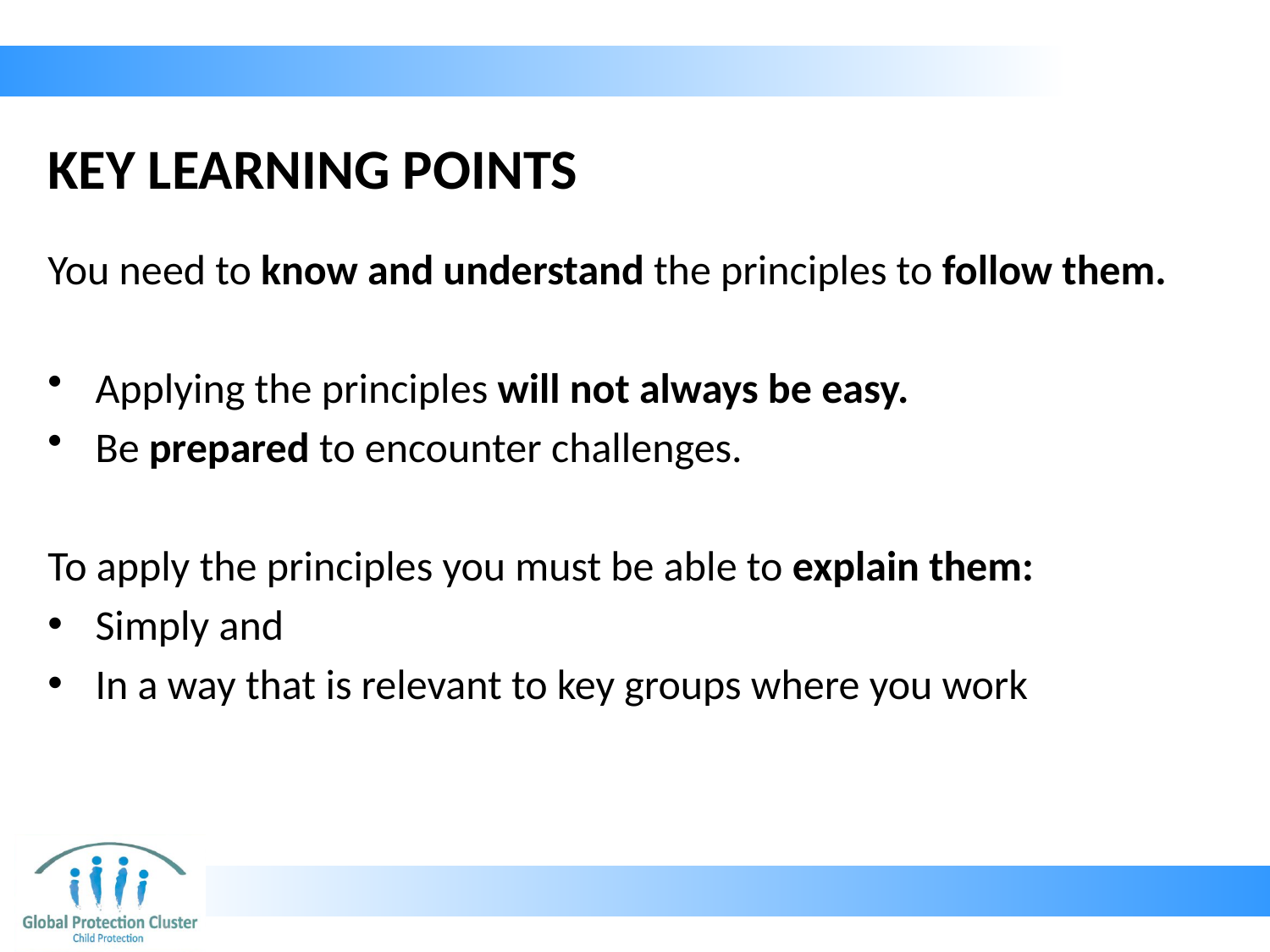

# KEY LEARNING POINTS
You need to know and understand the principles to follow them.

Applying the principles will not always be easy.
Be prepared to encounter challenges.

To apply the principles you must be able to explain them:
Simply and
In a way that is relevant to key groups where you work